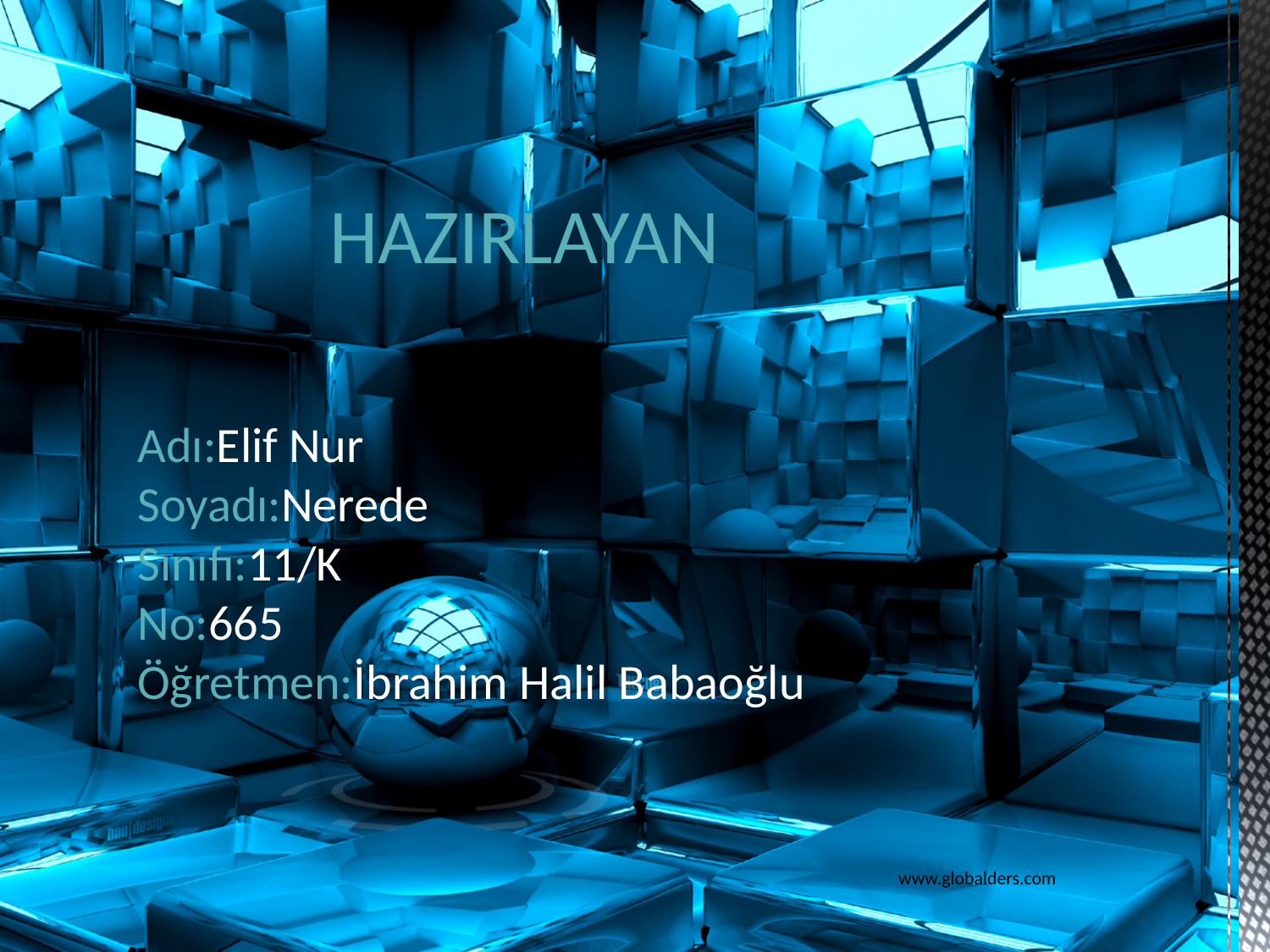

HAZIRLAYAN
# Adı:Elif Nur Soyadı:Nerede Sınıfı:11/K No:665 Öğretmen:İbrahim Halil Babaoğlu
www.globalders.com